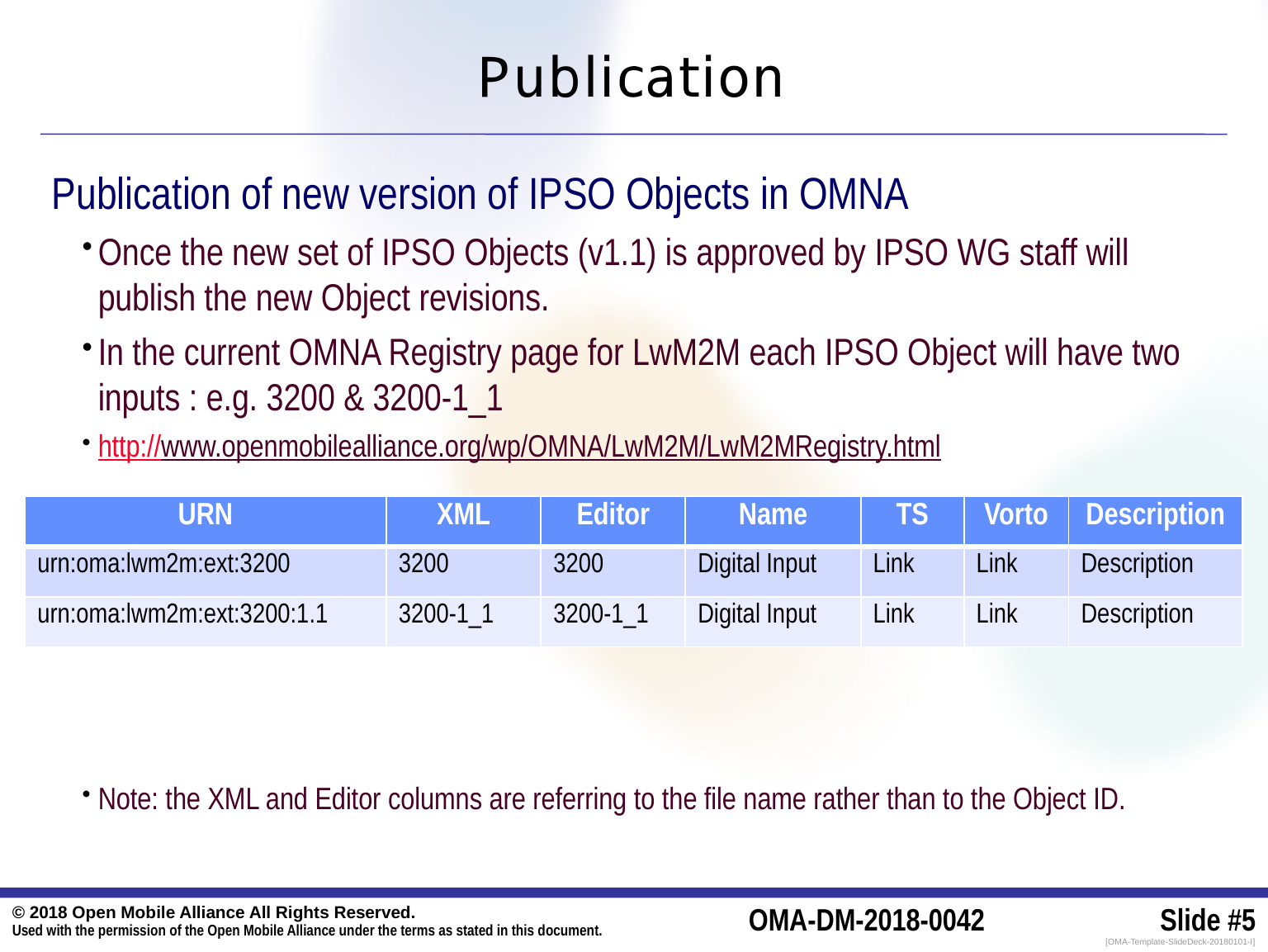

# Publication
Publication of new version of IPSO Objects in OMNA
Once the new set of IPSO Objects (v1.1) is approved by IPSO WG staff will publish the new Object revisions.
In the current OMNA Registry page for LwM2M each IPSO Object will have two inputs : e.g. 3200 & 3200-1_1
http://www.openmobilealliance.org/wp/OMNA/LwM2M/LwM2MRegistry.html

Note: the XML and Editor columns are referring to the file name rather than to the Object ID.
| URN | XML | Editor | Name | TS | Vorto | Description |
| --- | --- | --- | --- | --- | --- | --- |
| urn:oma:lwm2m:ext:3200 | 3200 | 3200 | Digital Input | Link | Link | Description |
| urn:oma:lwm2m:ext:3200:1.1 | 3200-1\_1 | 3200-1\_1 | Digital Input | Link | Link | Description |